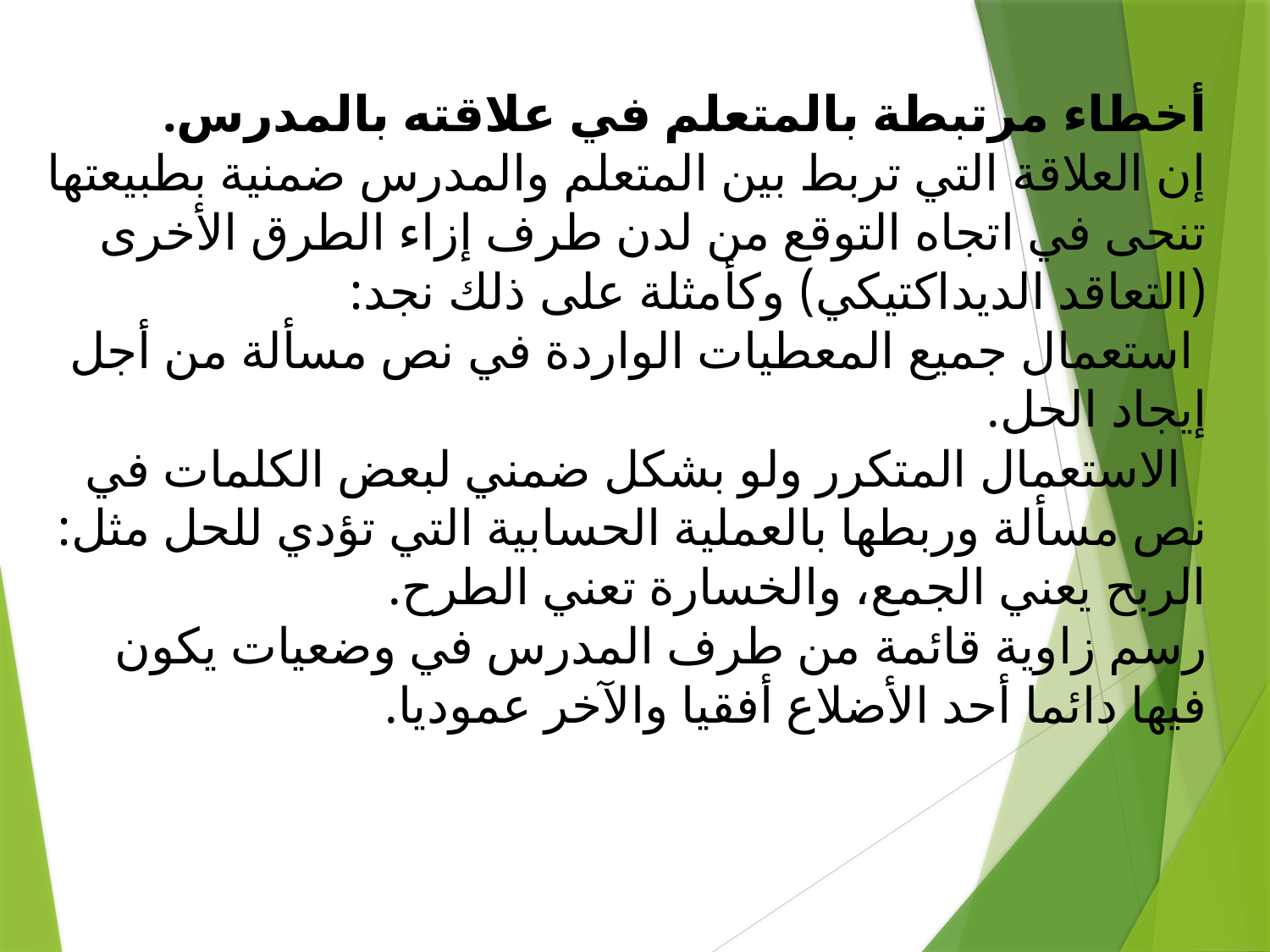

# أخطاء مرتبطة بالمتعلم في علاقته بالمدرس. إن العلاقة التي تربط بين المتعلم والمدرس ضمنية بطبيعتها تنحى في اتجاه التوقع من لدن طرف إزاء الطرق الأخرى (التعاقد الديداكتيكي) وكأمثلة على ذلك نجد: استعمال جميع المعطيات الواردة في نص مسألة من أجل إيجاد الحل. الاستعمال المتكرر ولو بشكل ضمني لبعض الكلمات في نص مسألة وربطها بالعملية الحسابية التي تؤدي للحل مثل: الربح يعني الجمع، والخسارة تعني الطرح. رسم زاوية قائمة من طرف المدرس في وضعيات يكون فيها دائما أحد الأضلاع أفقيا والآخر عموديا.